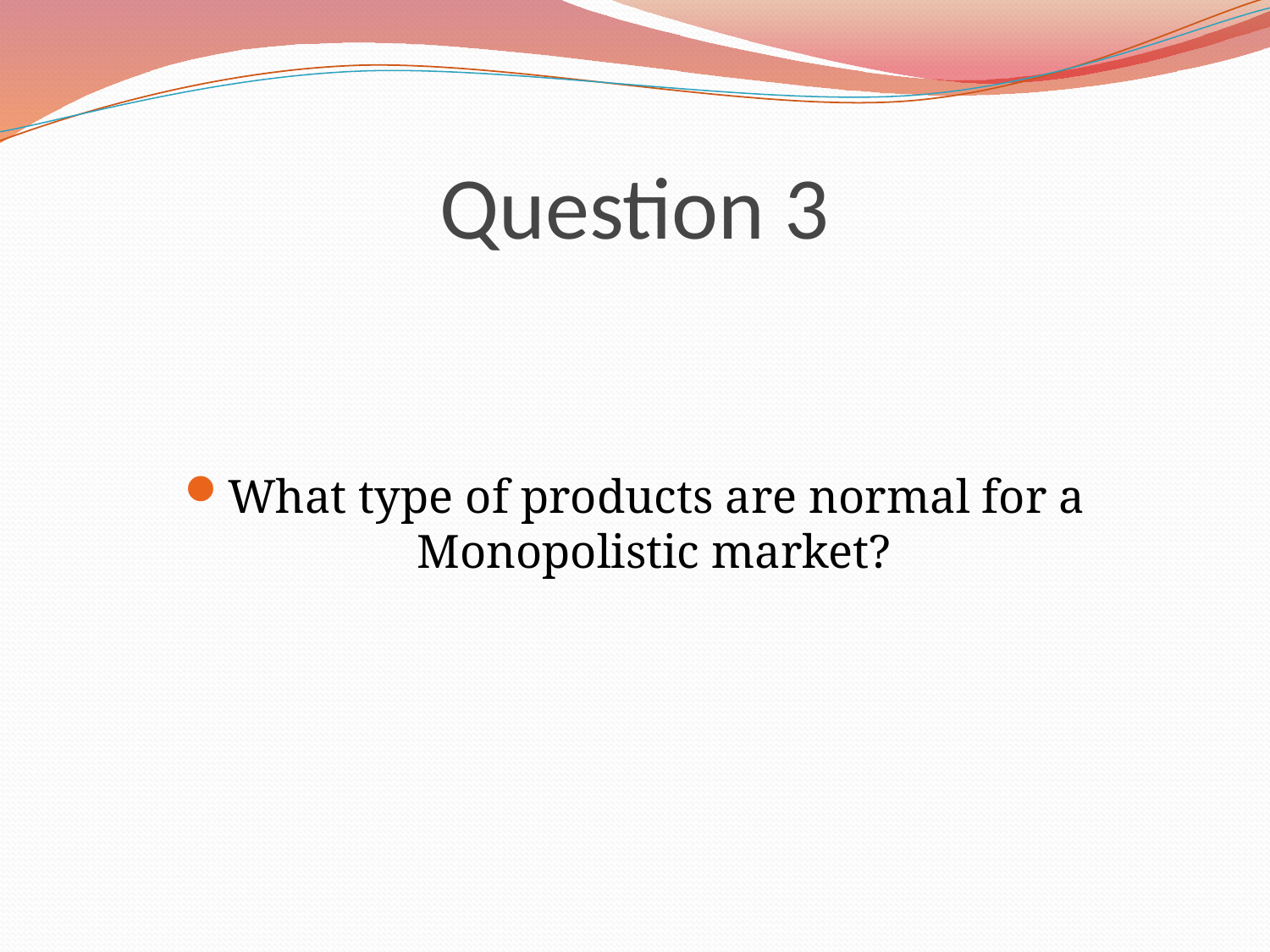

# Question 3

What type of products are normal for a Monopolistic market?